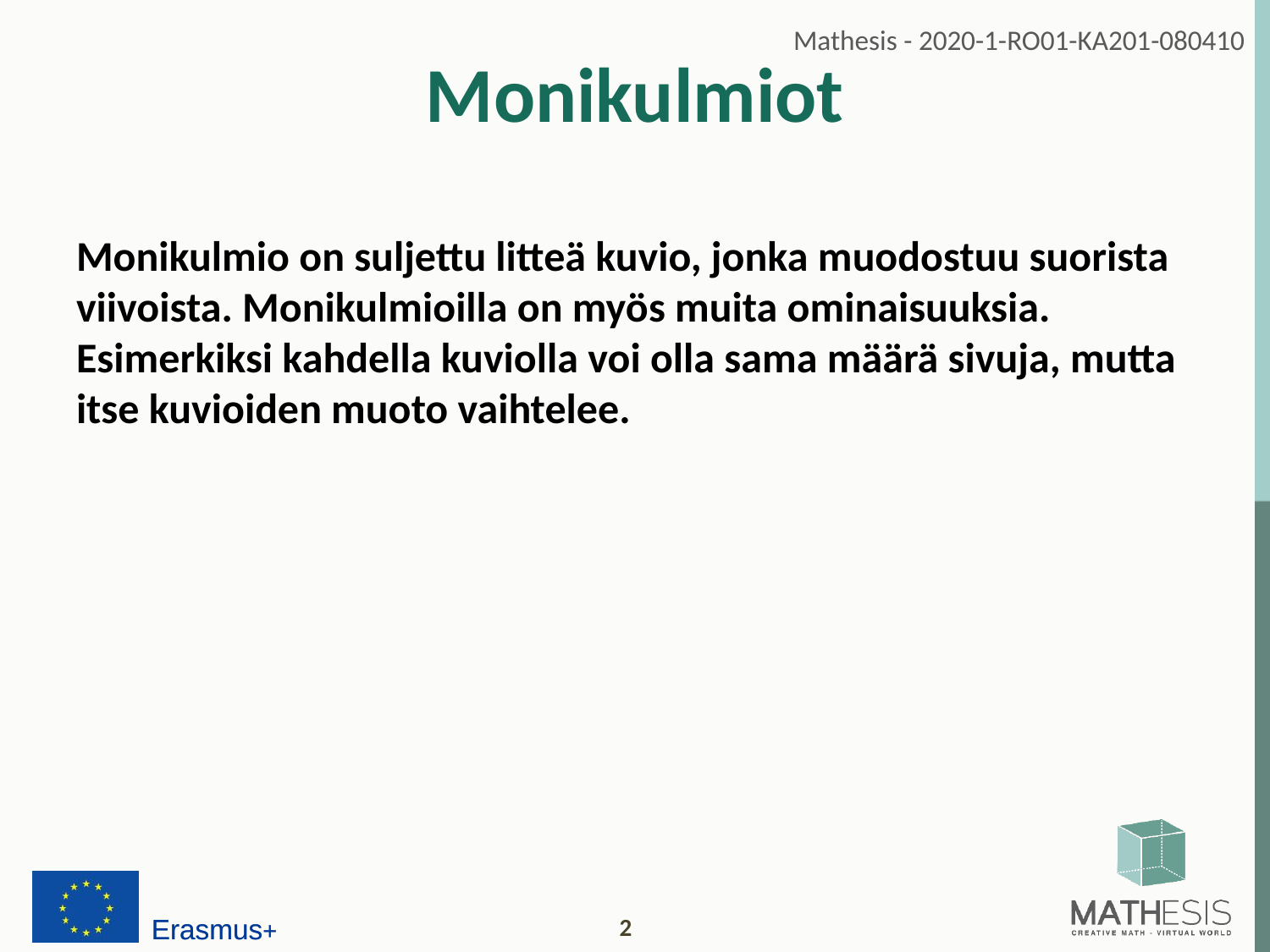

# Monikulmiot
Monikulmio on suljettu litteä kuvio, jonka muodostuu suorista viivoista. Monikulmioilla on myös muita ominaisuuksia. Esimerkiksi kahdella kuviolla voi olla sama määrä sivuja, mutta itse kuvioiden muoto vaihtelee.